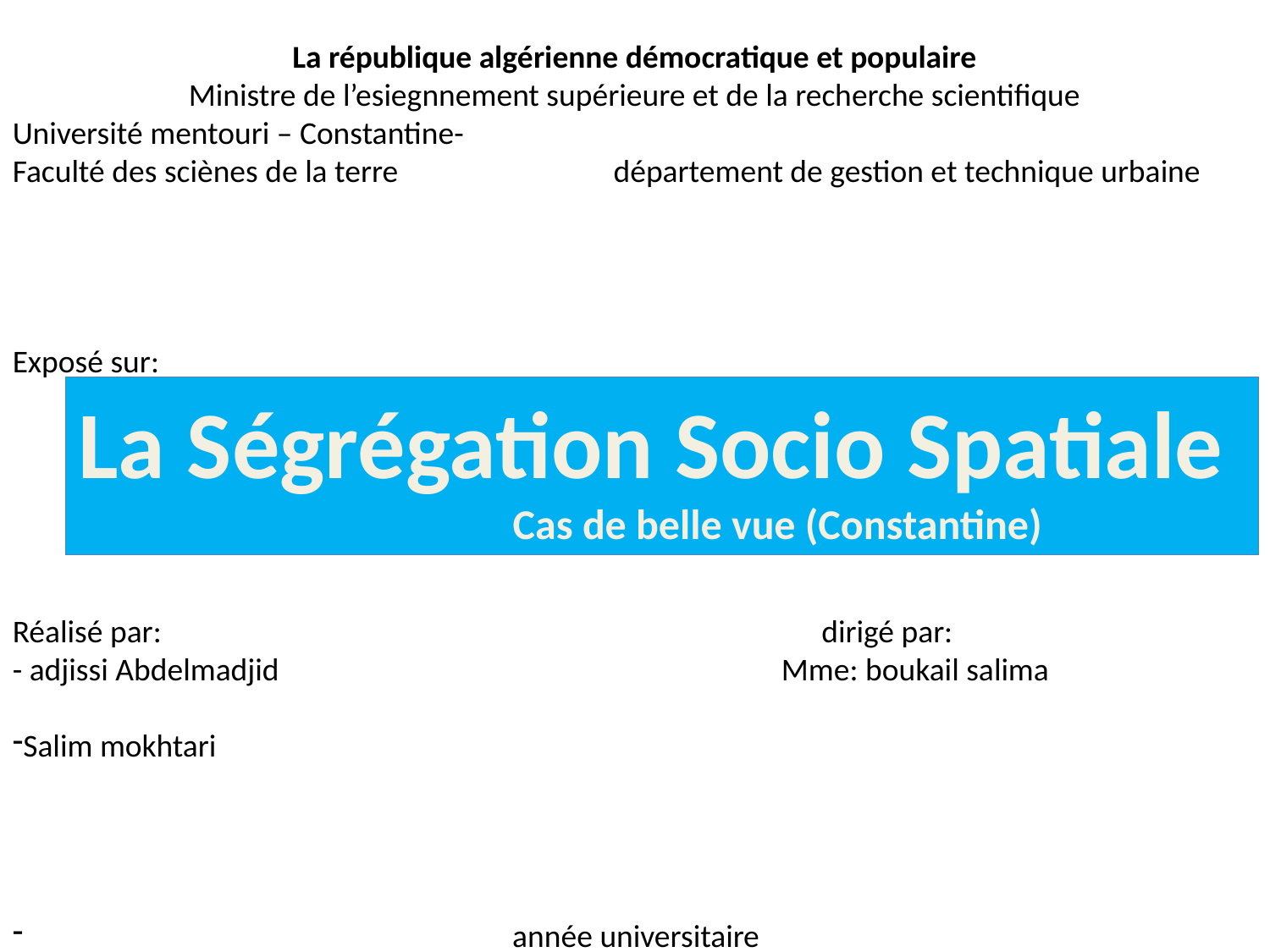

La république algérienne démocratique et populaire
Ministre de l’esiegnnement supérieure et de la recherche scientifique
Université mentouri – Constantine-
Faculté des sciènes de la terre                              département de gestion et technique urbaine

Exposé sur:

La Ségrégation Socio Spatiale
                                                      Cas de belle vue (Constantine)
Réalisé par:                                                                                            dirigé par:
- adjissi Abdelmadjid                                                                      Mme: boukail salima
Salim mokhtari

                                                                    année universitaire
                                                                          2008-2009